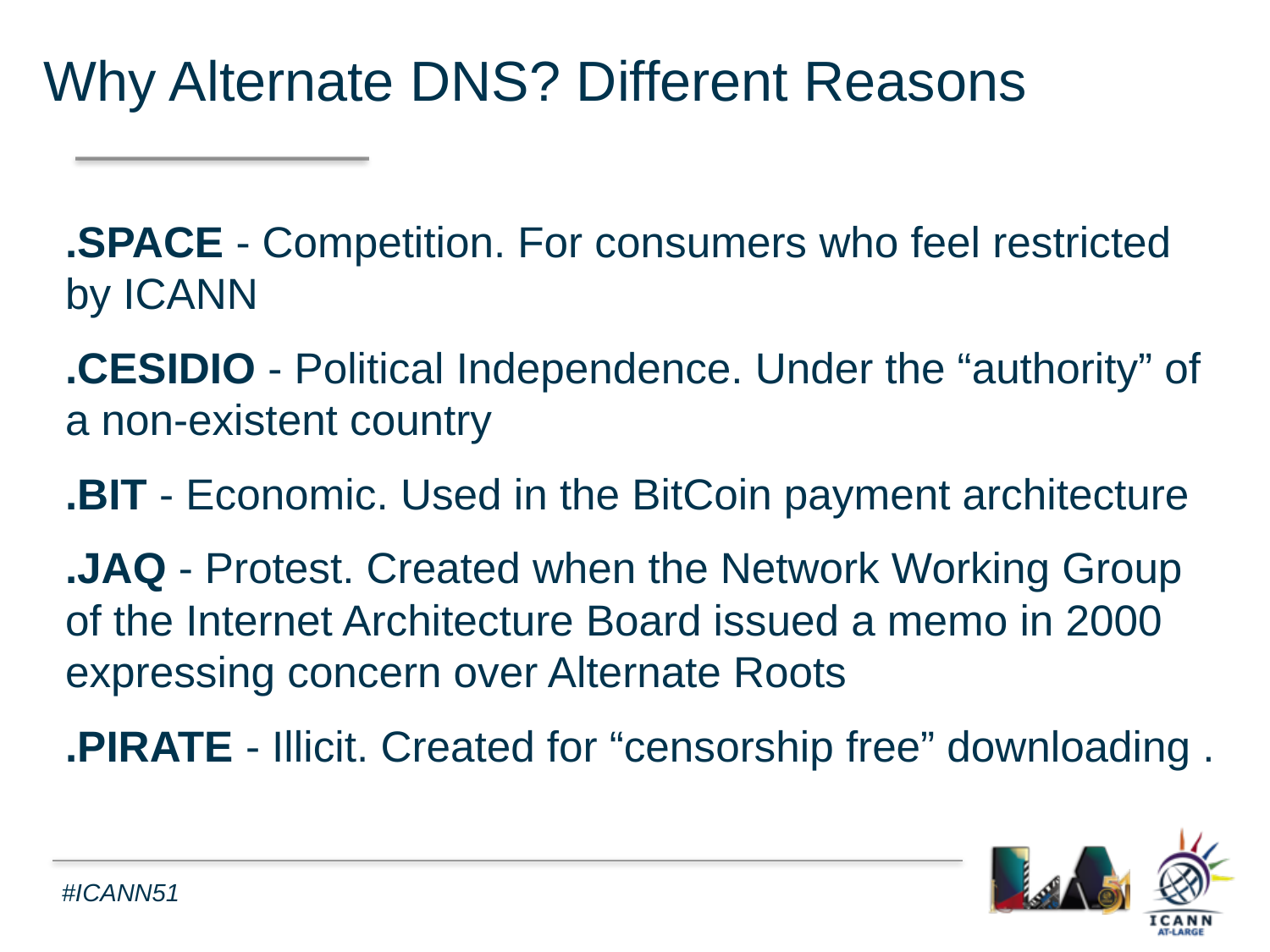

Why Alternate DNS? Different Reasons
.SPACE - Competition. For consumers who feel restricted by ICANN
.CESIDIO - Political Independence. Under the “authority” of a non-existent country
.BIT - Economic. Used in the BitCoin payment architecture
.JAQ - Protest. Created when the Network Working Group of the Internet Architecture Board issued a memo in 2000 expressing concern over Alternate Roots
.PIRATE - Illicit. Created for “censorship free” downloading .